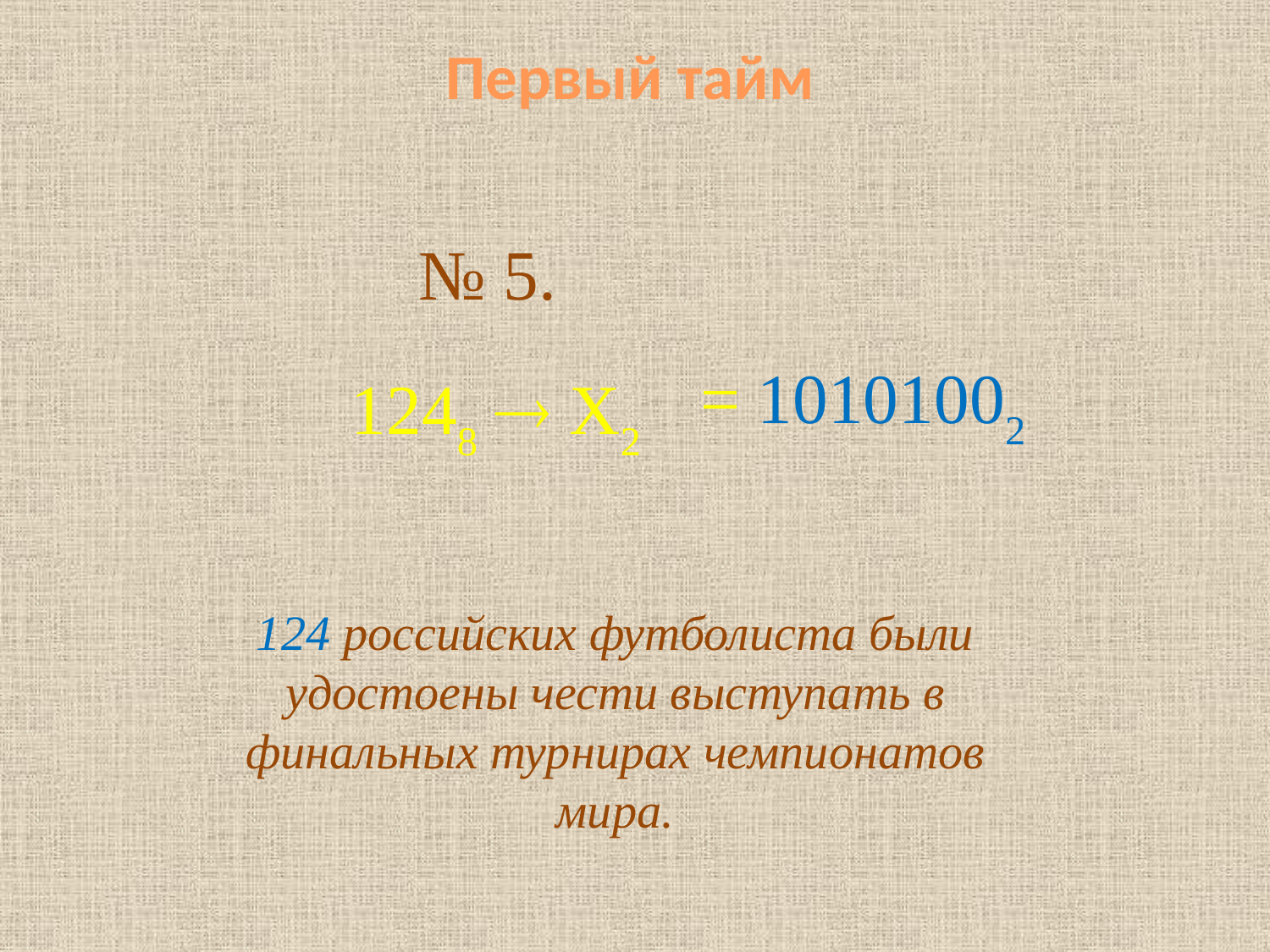

Первый тайм
№ 5.
1248 → Х2
= 10101002
124 российских футболиста были удостоены чести выступать в финальных турнирах чемпионатов мира.